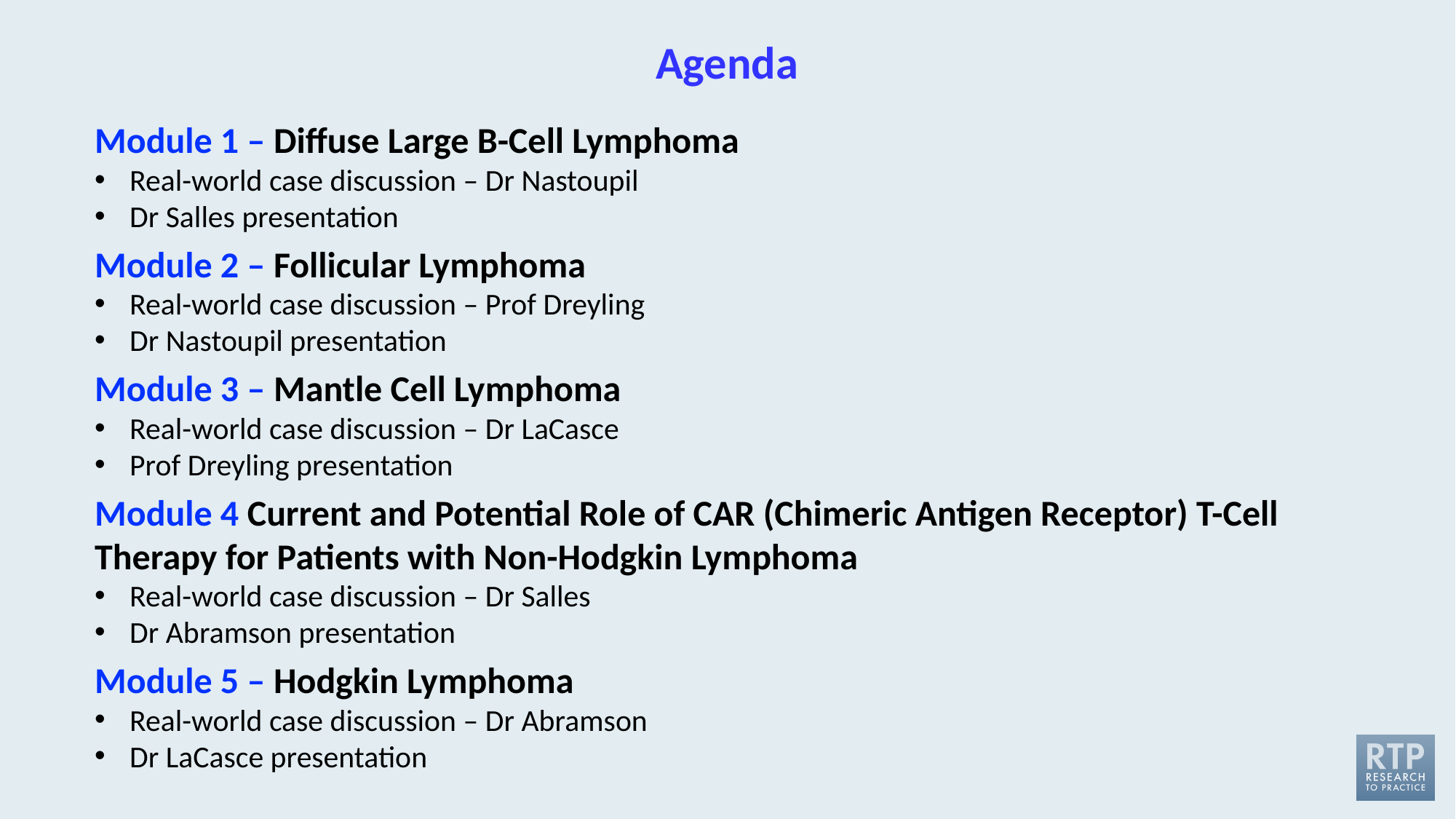

# Agenda
Module 1 – Diffuse Large B-Cell Lymphoma
Real-world case discussion – Dr Nastoupil
Dr Salles presentation
Module 2 – Follicular Lymphoma
Real-world case discussion – Prof Dreyling
Dr Nastoupil presentation
Module 3 – Mantle Cell Lymphoma
Real-world case discussion – Dr LaCasce
Prof Dreyling presentation
Module 4 Current and Potential Role of CAR (Chimeric Antigen Receptor) T-Cell Therapy for Patients with Non-Hodgkin Lymphoma
Real-world case discussion – Dr Salles
Dr Abramson presentation
Module 5 – Hodgkin Lymphoma
Real-world case discussion – Dr Abramson
Dr LaCasce presentation